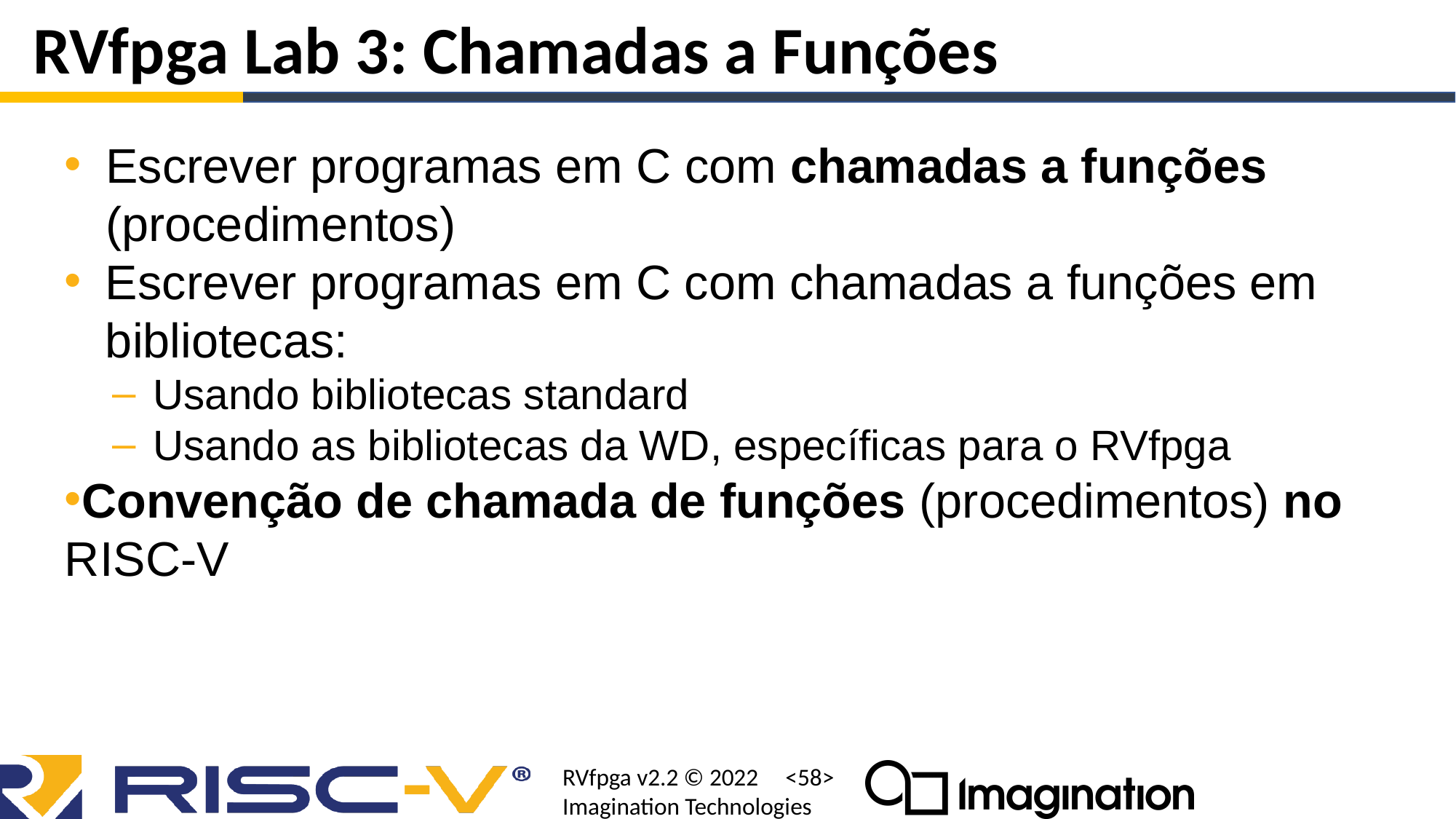

# RVfpga Lab 3: Chamadas a Funções
Escrever programas em C com chamadas a funções (procedimentos)
Escrever programas em C com chamadas a funções em bibliotecas:
Usando bibliotecas standard
Usando as bibliotecas da WD, específicas para o RVfpga
Convenção de chamada de funções (procedimentos) no RISC-V